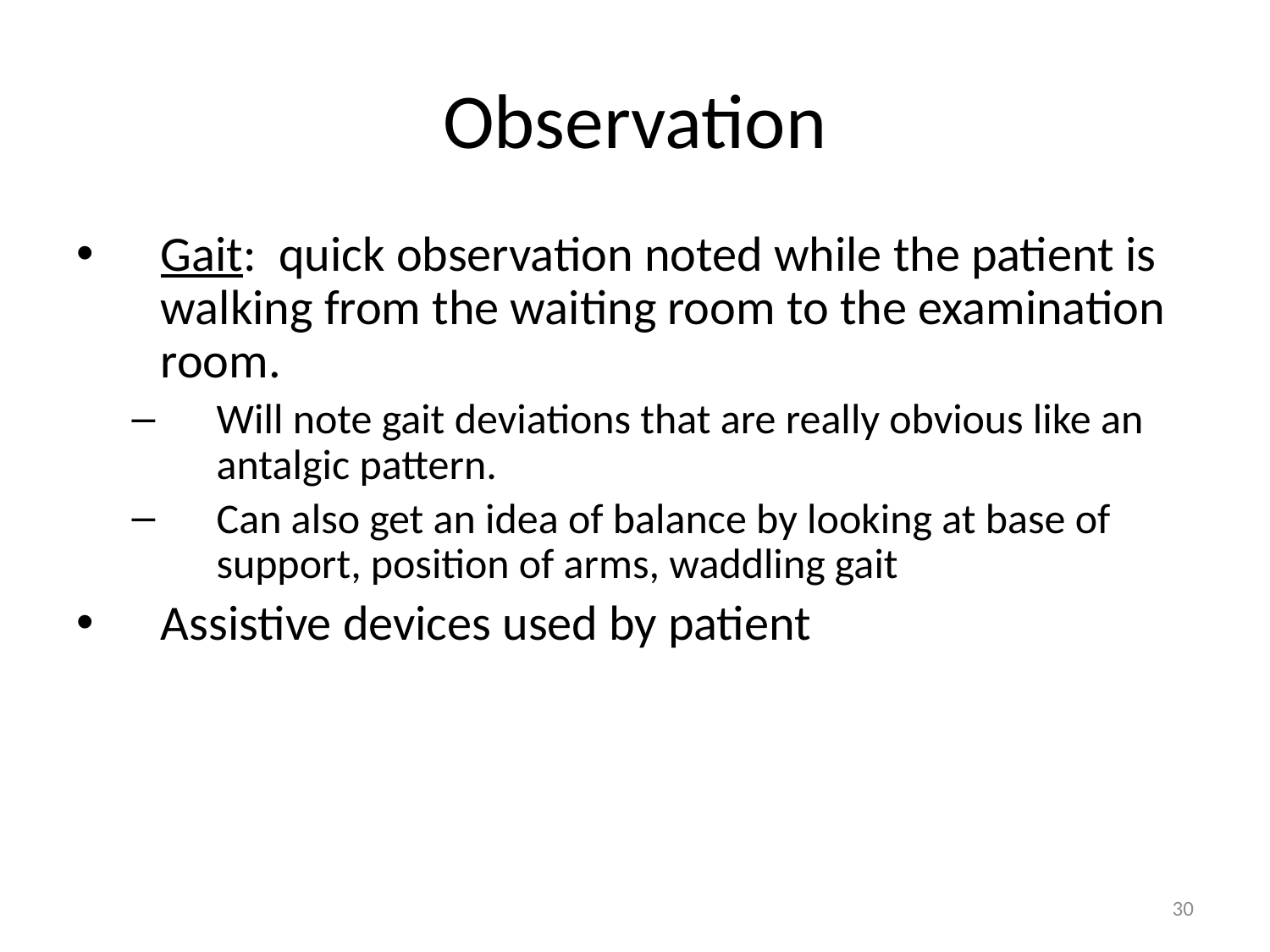

# Observation
Gait:  quick observation noted while the patient is walking from the waiting room to the examination room.
Will note gait deviations that are really obvious like an antalgic pattern.
Can also get an idea of balance by looking at base of support, position of arms, waddling gait
Assistive devices used by patient
30